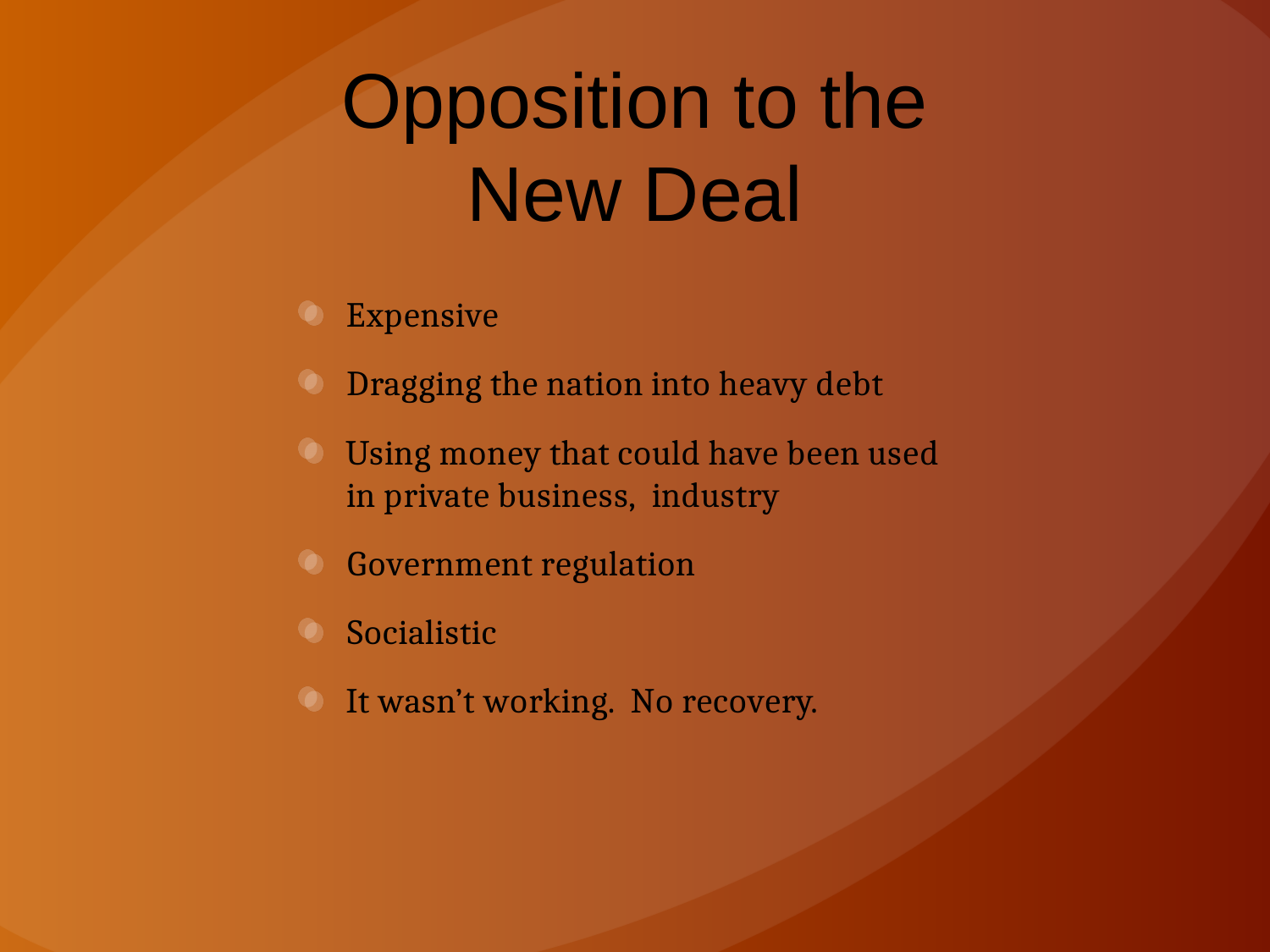

# Opposition to the New Deal
Expensive
Dragging the nation into heavy debt
Using money that could have been used in private business,  industry
Government regulation
Socialistic
It wasn’t working.  No recovery.